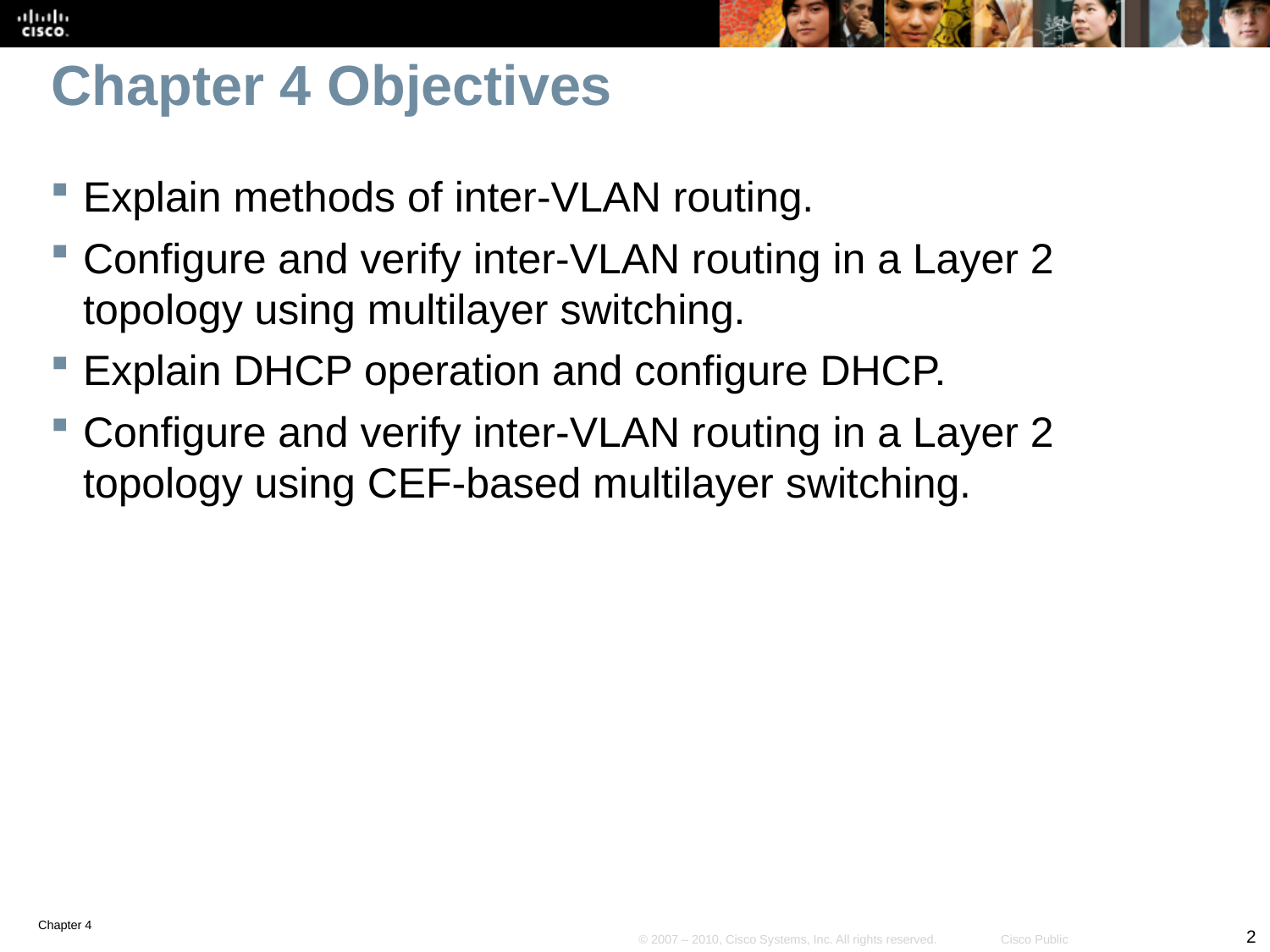

# Chapter 4 Objectives
Explain methods of inter-VLAN routing.
Configure and verify inter-VLAN routing in a Layer 2 topology using multilayer switching.
Explain DHCP operation and configure DHCP.
Configure and verify inter-VLAN routing in a Layer 2 topology using CEF-based multilayer switching.